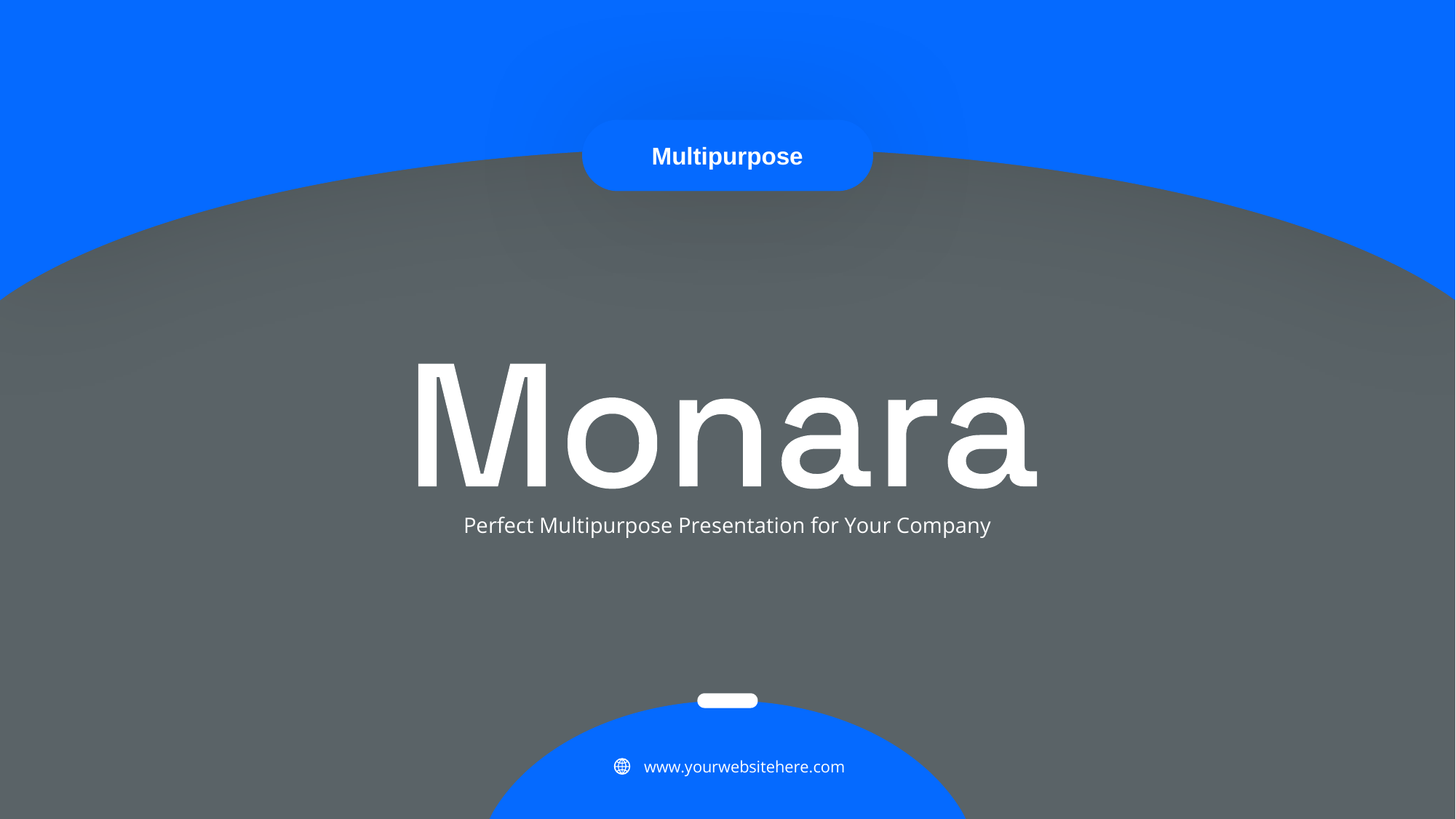

Multipurpose

Perfect Multipurpose Presentation for Your Company

www.yourwebsitehere.com